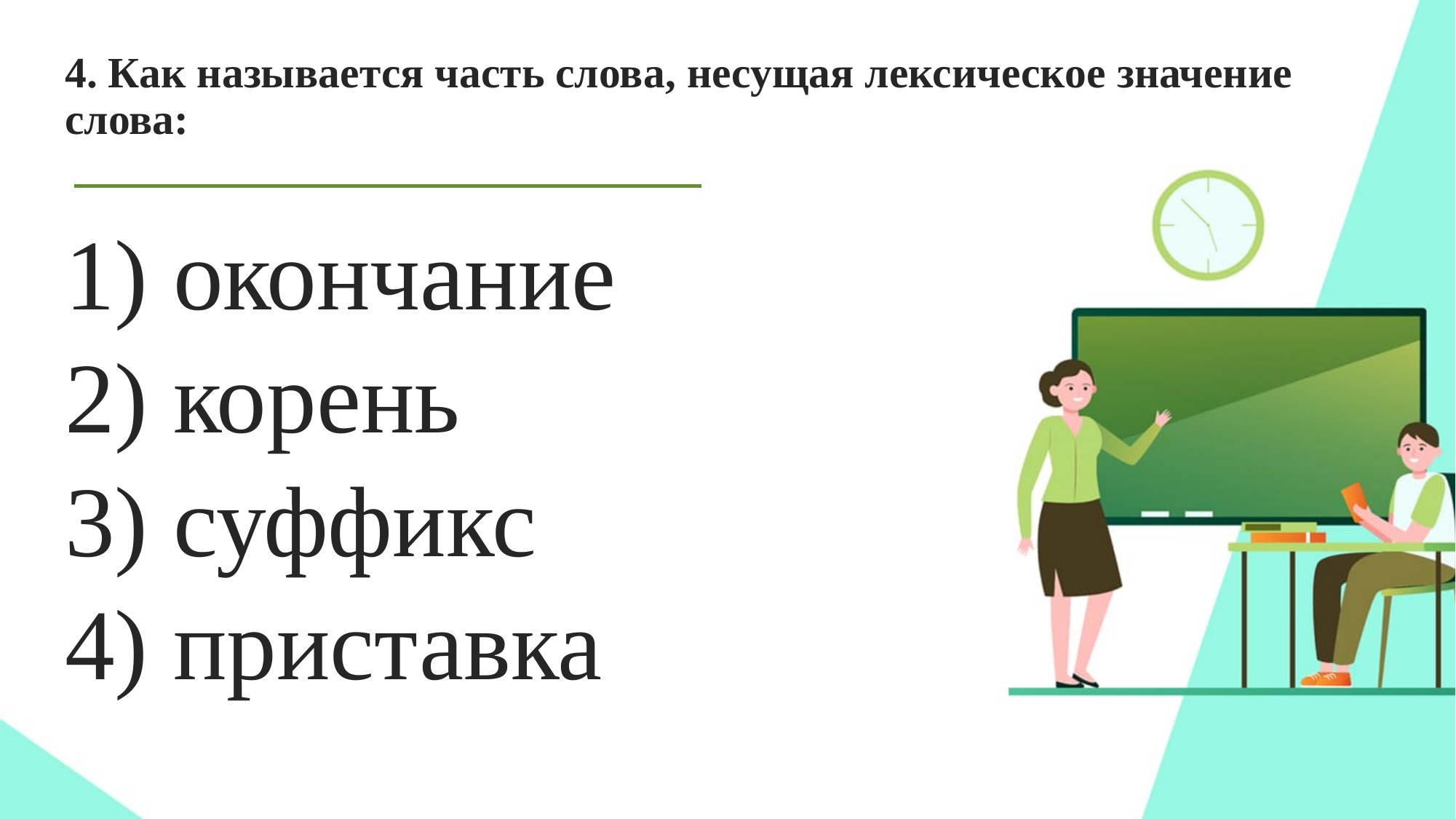

# 4. Как называется часть слова, несущая лексическое значение слова:
1) окончание
2) корень
3) суффикс
4) приставка